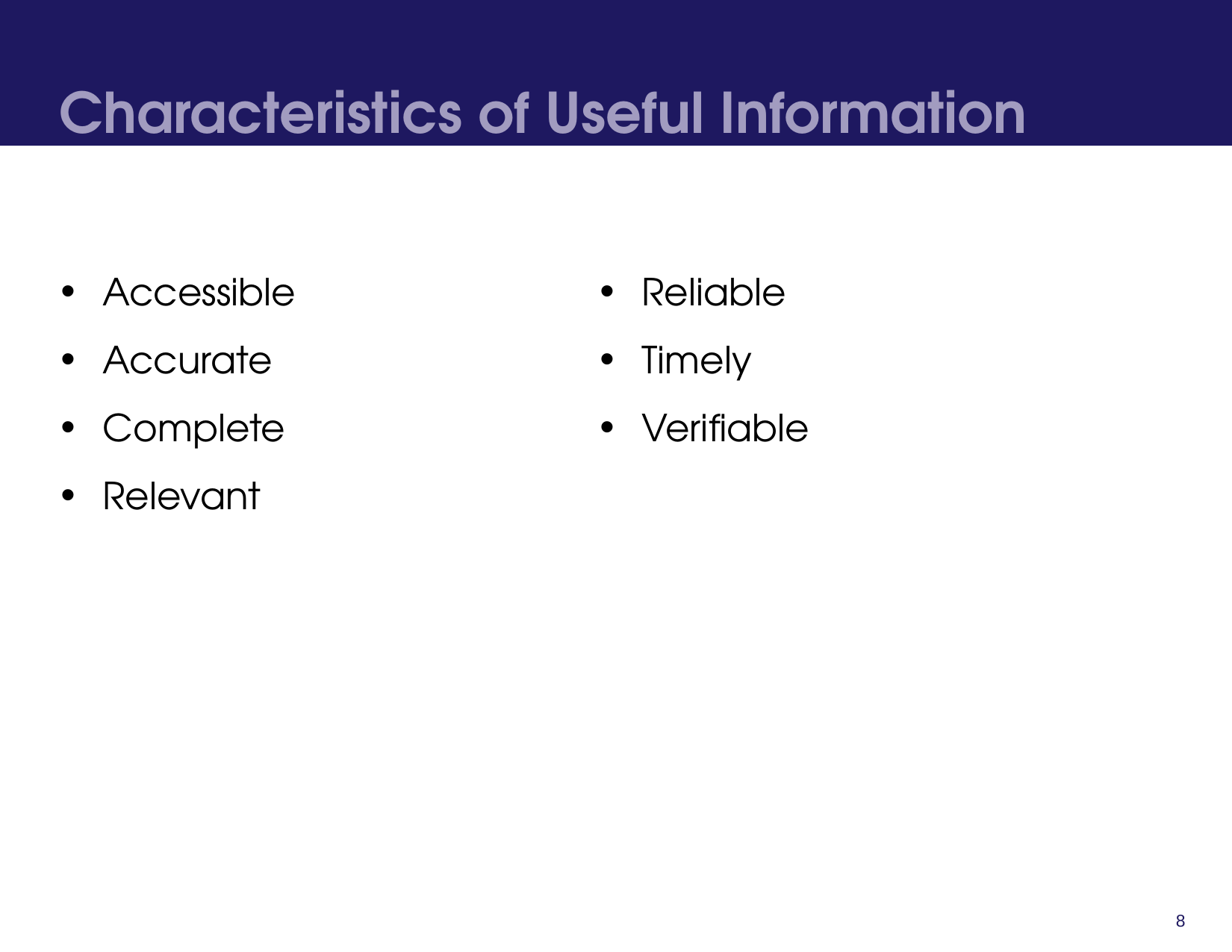

# Characteristics of Useful Information
Accessible
Accurate
Complete
Relevant
Reliable
Timely
Verifiable
8